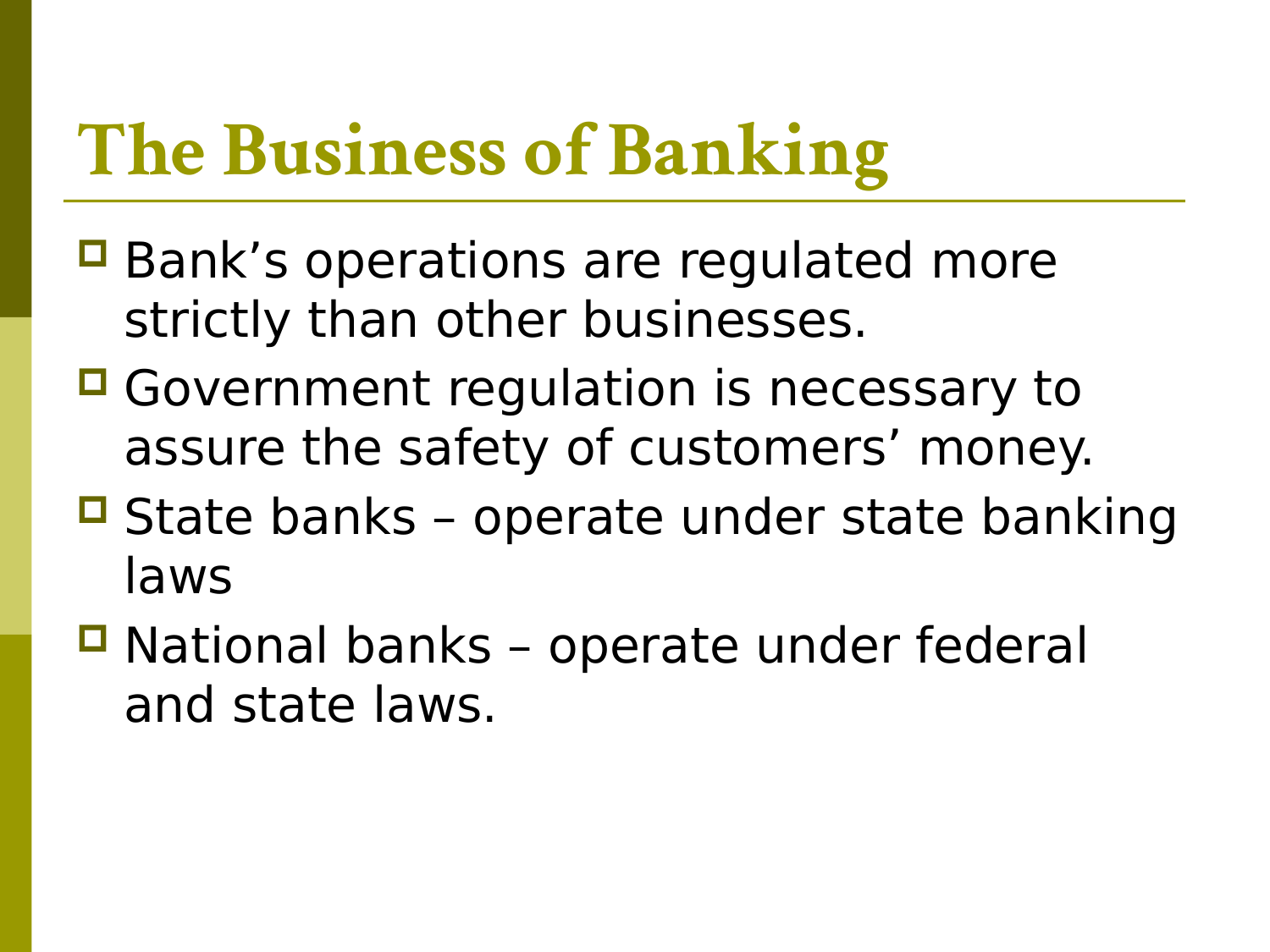

# The Business of Banking
Bank’s operations are regulated more strictly than other businesses.
Government regulation is necessary to assure the safety of customers’ money.
State banks – operate under state banking laws
National banks – operate under federal and state laws.